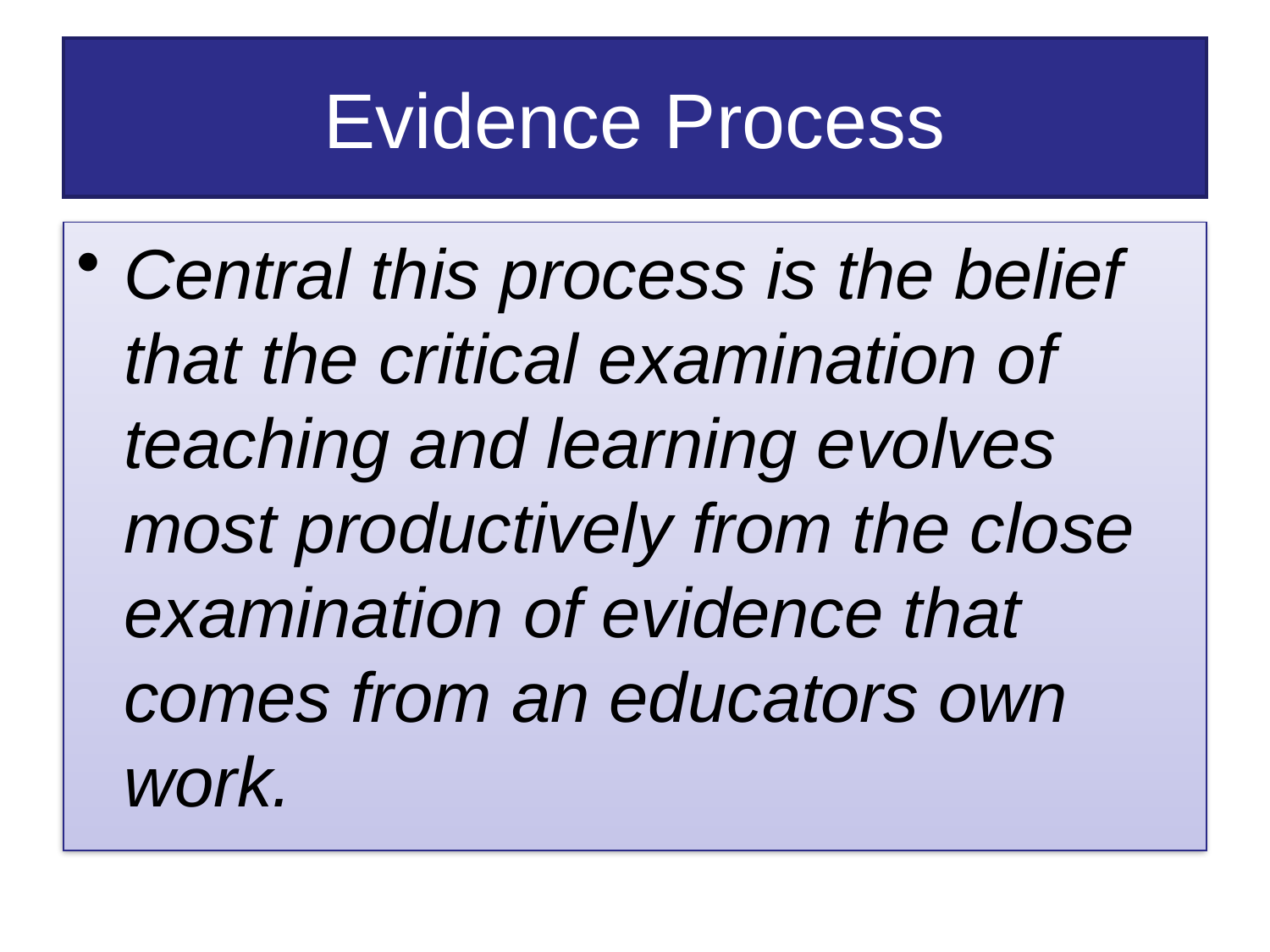

# Evidence Process
Central this process is the belief that the critical examination of teaching and learning evolves most productively from the close examination of evidence that comes from an educators own work.